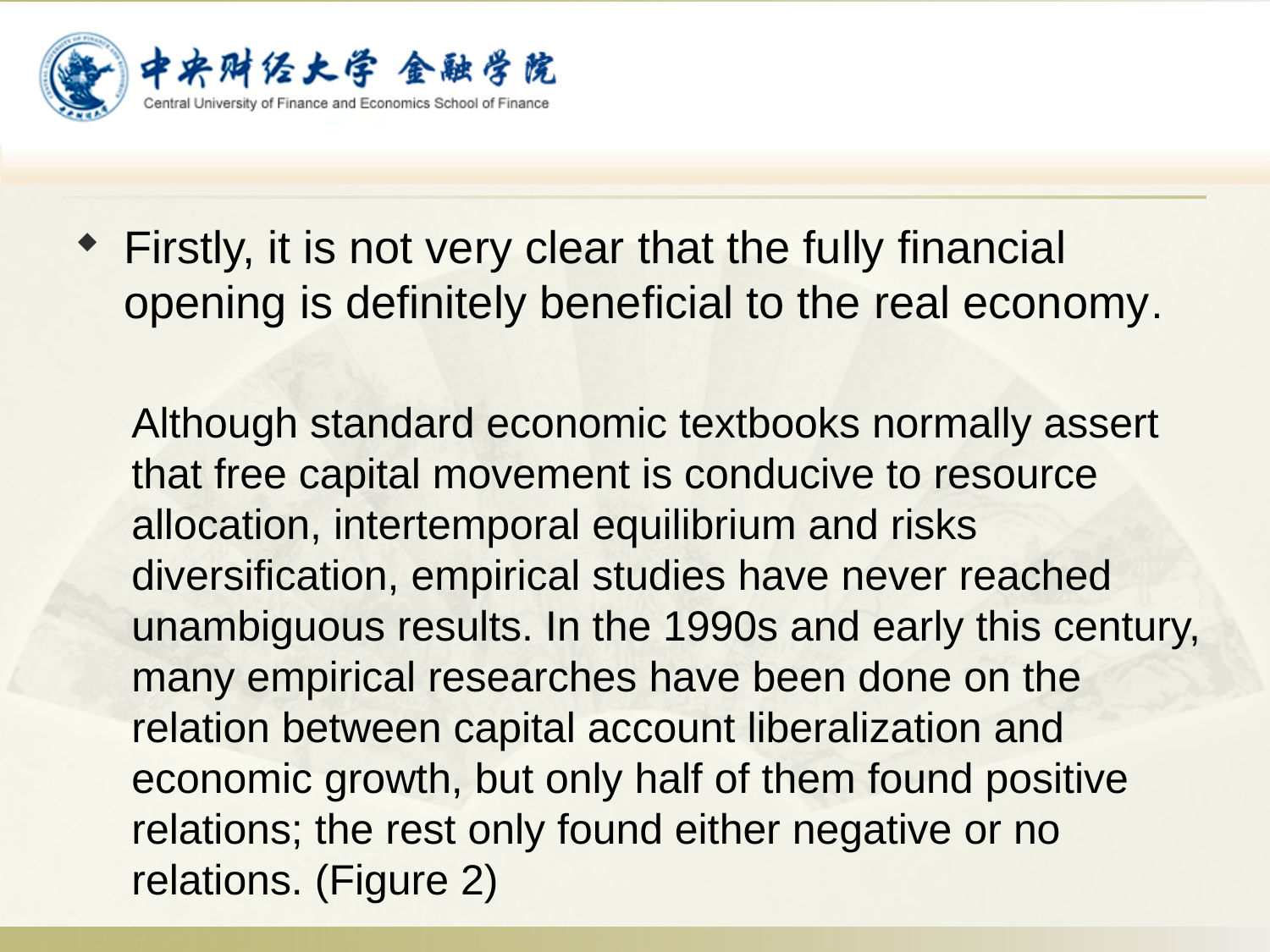

Firstly, it is not very clear that the fully financial opening is definitely beneficial to the real economy.

Although standard economic textbooks normally assert that free capital movement is conducive to resource allocation, intertemporal equilibrium and risks diversification, empirical studies have never reached unambiguous results. In the 1990s and early this century, many empirical researches have been done on the relation between capital account liberalization and economic growth, but only half of them found positive relations; the rest only found either negative or no relations. (Figure 2)